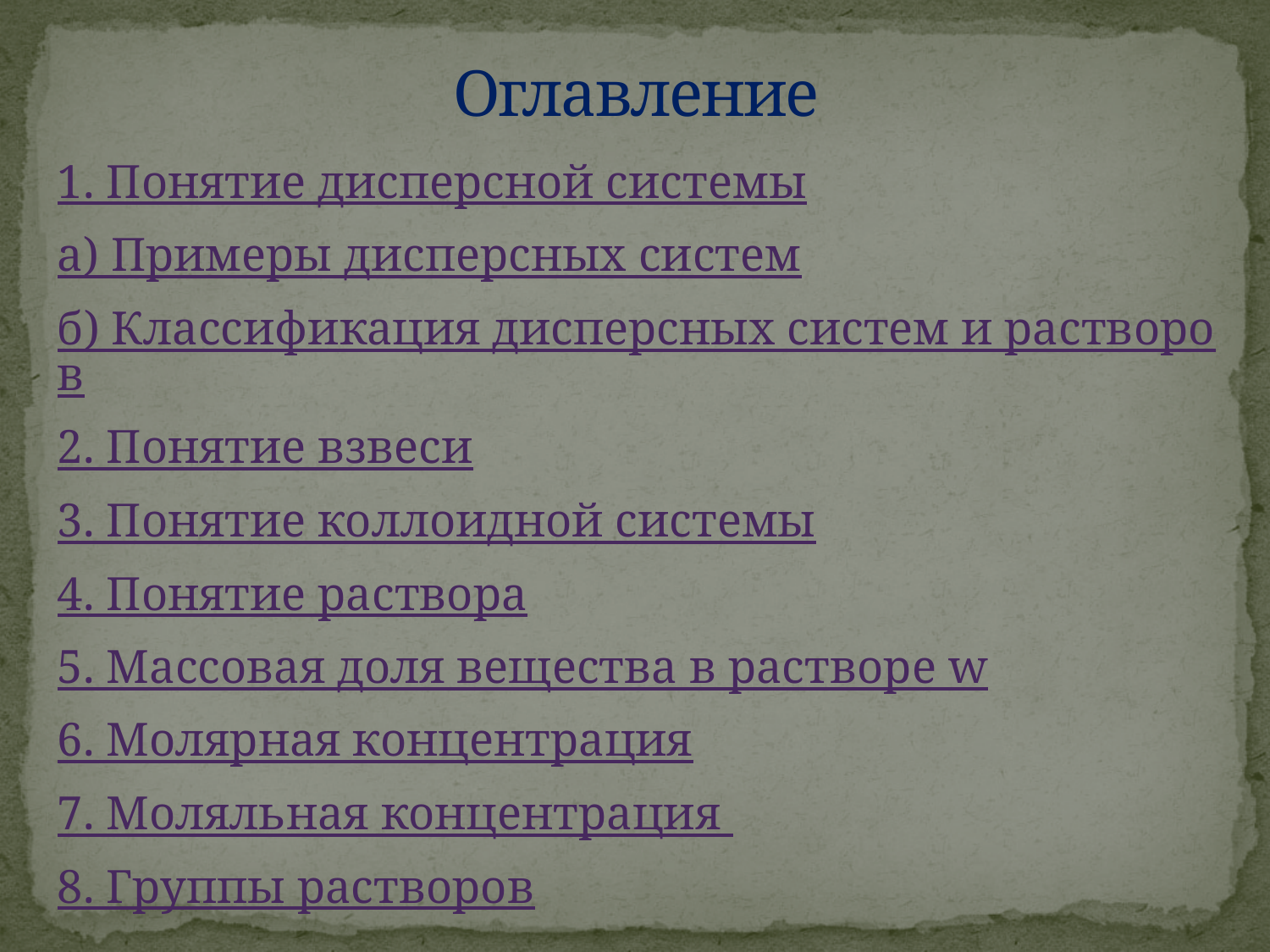

# Оглавление
1. Понятие дисперсной системы
а) Примеры дисперсных систем
б) Классификация дисперсных систем и растворов
2. Понятие взвеси
3. Понятие коллоидной системы
4. Понятие раствора
5. Массовая доля вещества в растворе w
6. Молярная концентрация
7. Моляльная концентрация
8. Группы растворов